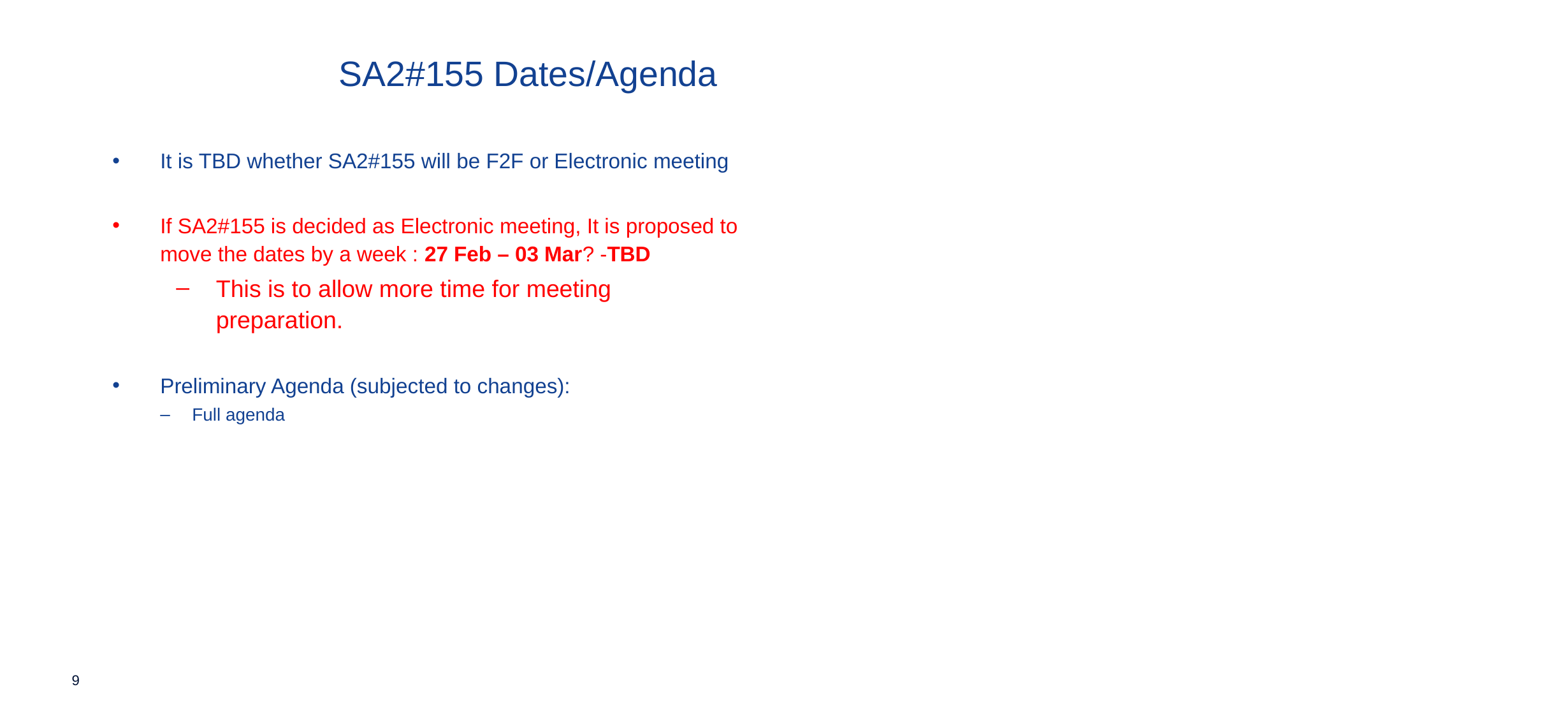

SA2#155 Dates/Agenda
It is TBD whether SA2#155 will be F2F or Electronic meeting

If SA2#155 is decided as Electronic meeting, It is proposed to move the dates by a week : 27 Feb – 03 Mar? -TBD
This is to allow more time for meeting preparation.

Preliminary Agenda (subjected to changes):
Full agenda